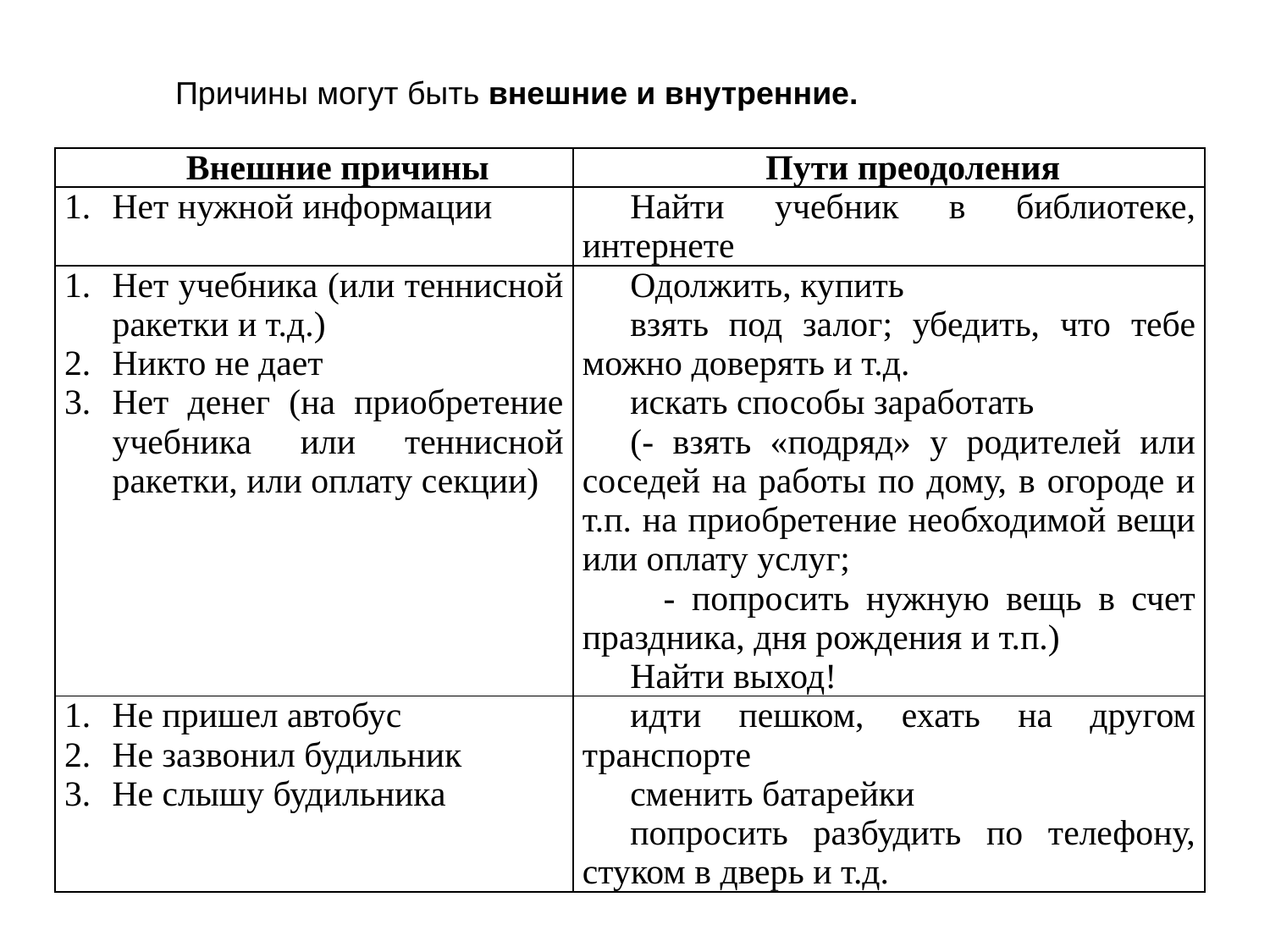

Причины могут быть внешние и внутренние.
| Внешние причины | Пути преодоления |
| --- | --- |
| Нет нужной информации | Найти учебник в библиотеке, интернете |
| Нет учебника (или теннисной ракетки и т.д.) Никто не дает Нет денег (на приобретение учебника или теннисной ракетки, или оплату секции) | Одолжить, купить взять под залог; убедить, что тебе можно доверять и т.д. искать способы заработать (- взять «подряд» у родителей или соседей на работы по дому, в огороде и т.п. на приобретение необходимой вещи или оплату услуг; - попросить нужную вещь в счет праздника, дня рождения и т.п.) Найти выход! |
| Не пришел автобус Не зазвонил будильник Не слышу будильника | идти пешком, ехать на другом транспорте сменить батарейки попросить разбудить по телефону, стуком в дверь и т.д. |